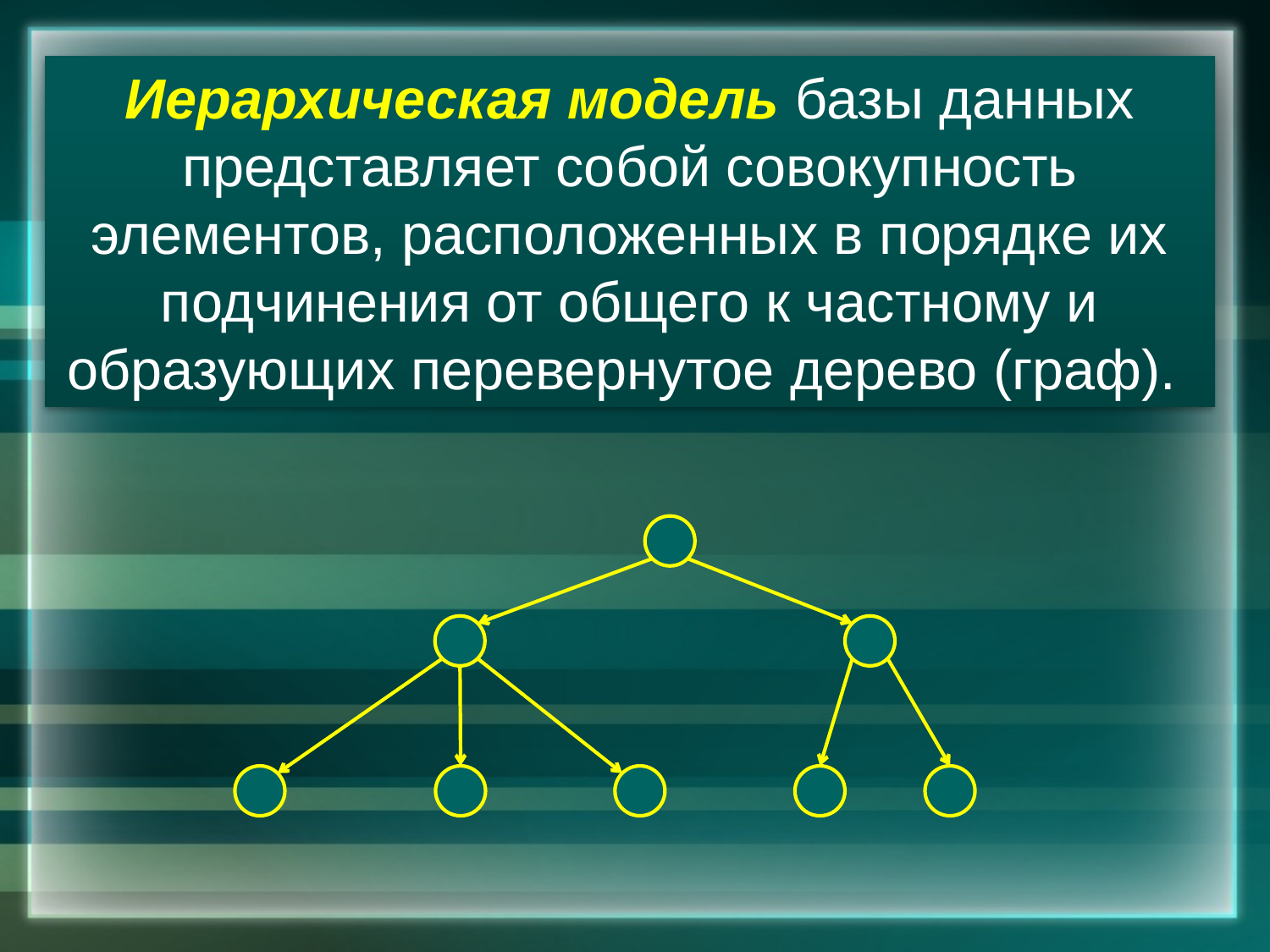

Иерархическая модель базы данных представляет собой совокупность элементов, расположенных в порядке их подчинения от общего к частному и образующих перевернутое дерево (граф).